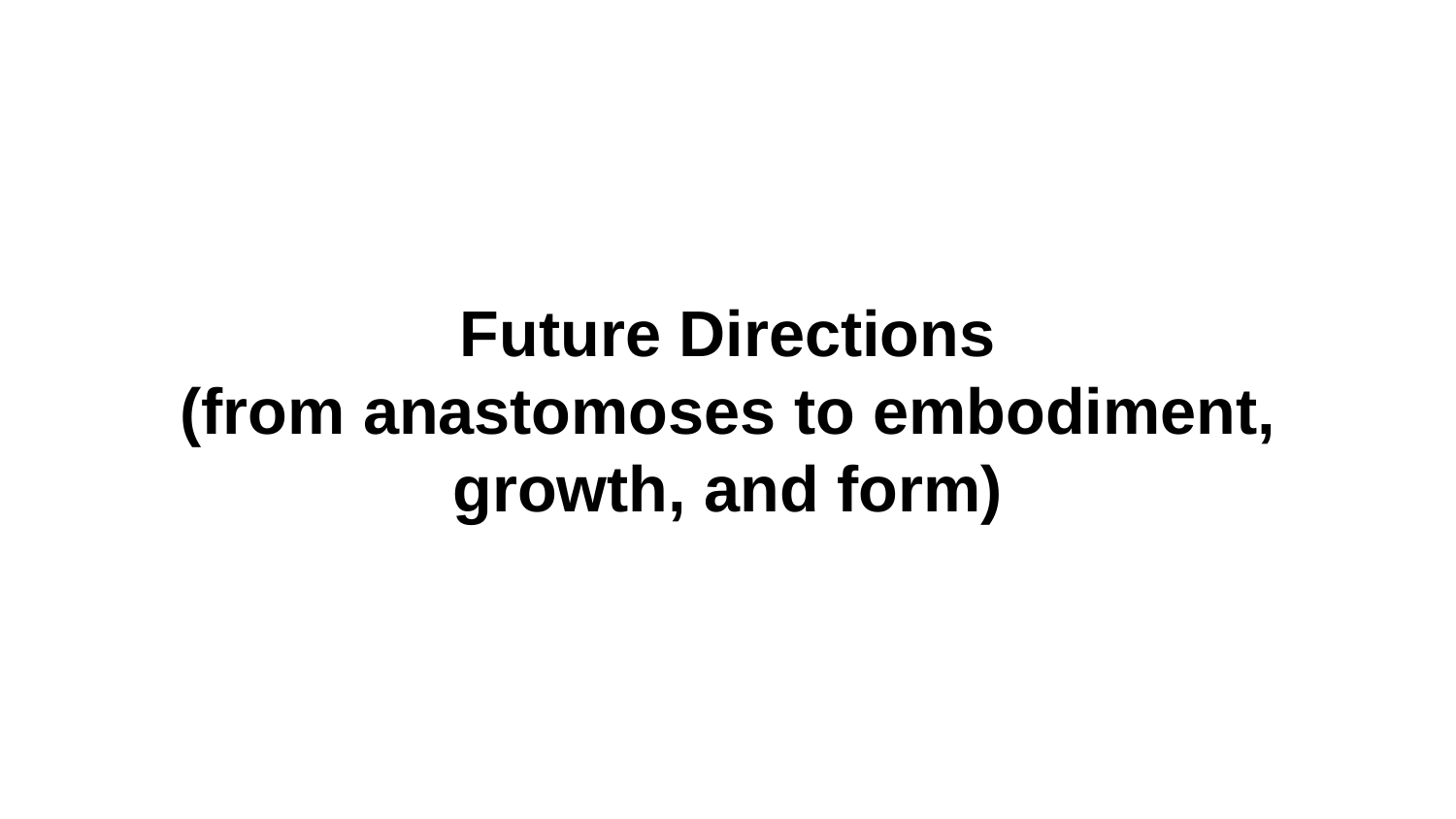

Future Directions
(from anastomoses to embodiment, growth, and form)